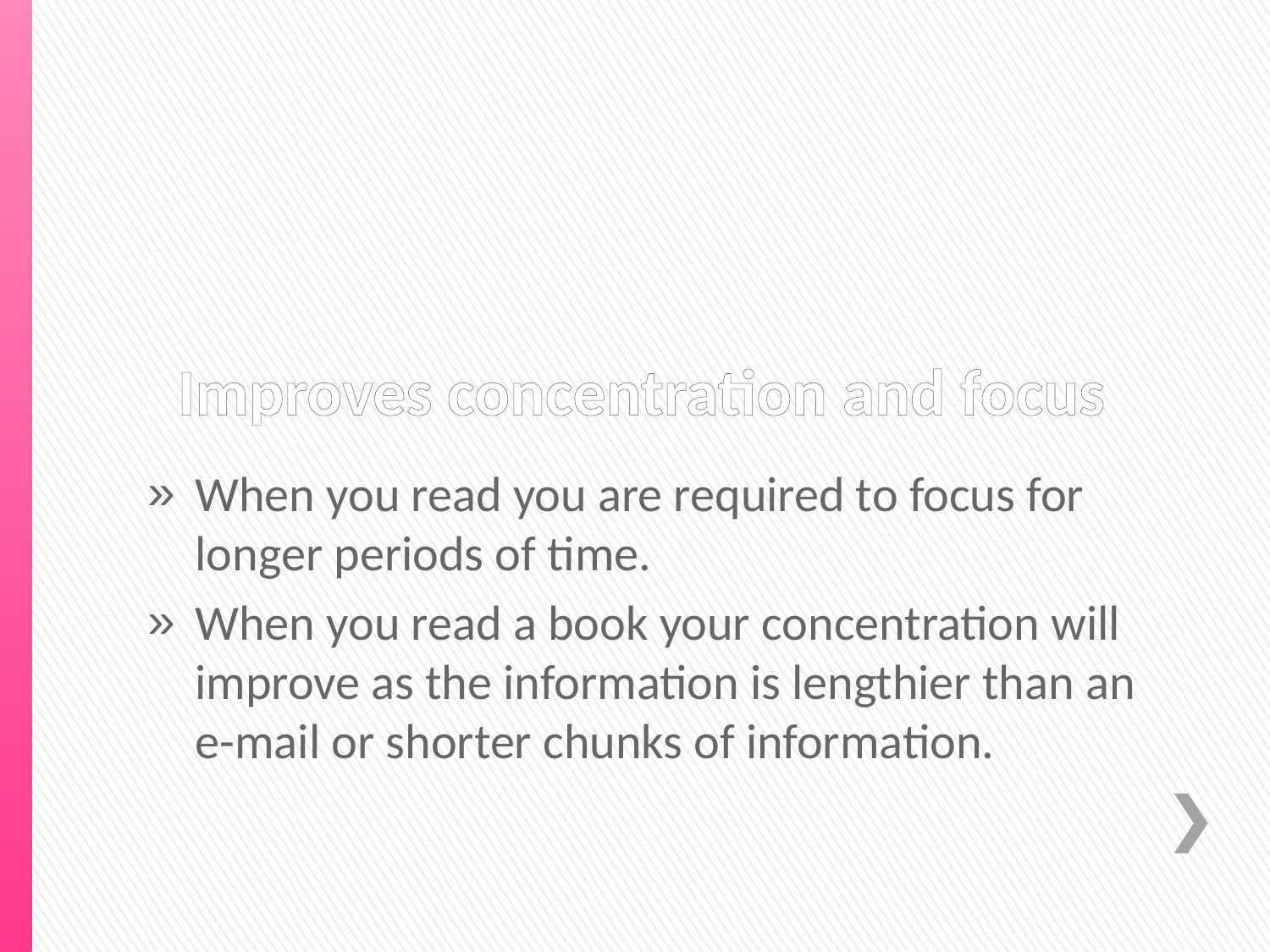

# Improves concentration and focus
When you read you are required to focus for longer periods of time.
When you read a book your concentration will improve as the information is lengthier than an e-mail or shorter chunks of information.